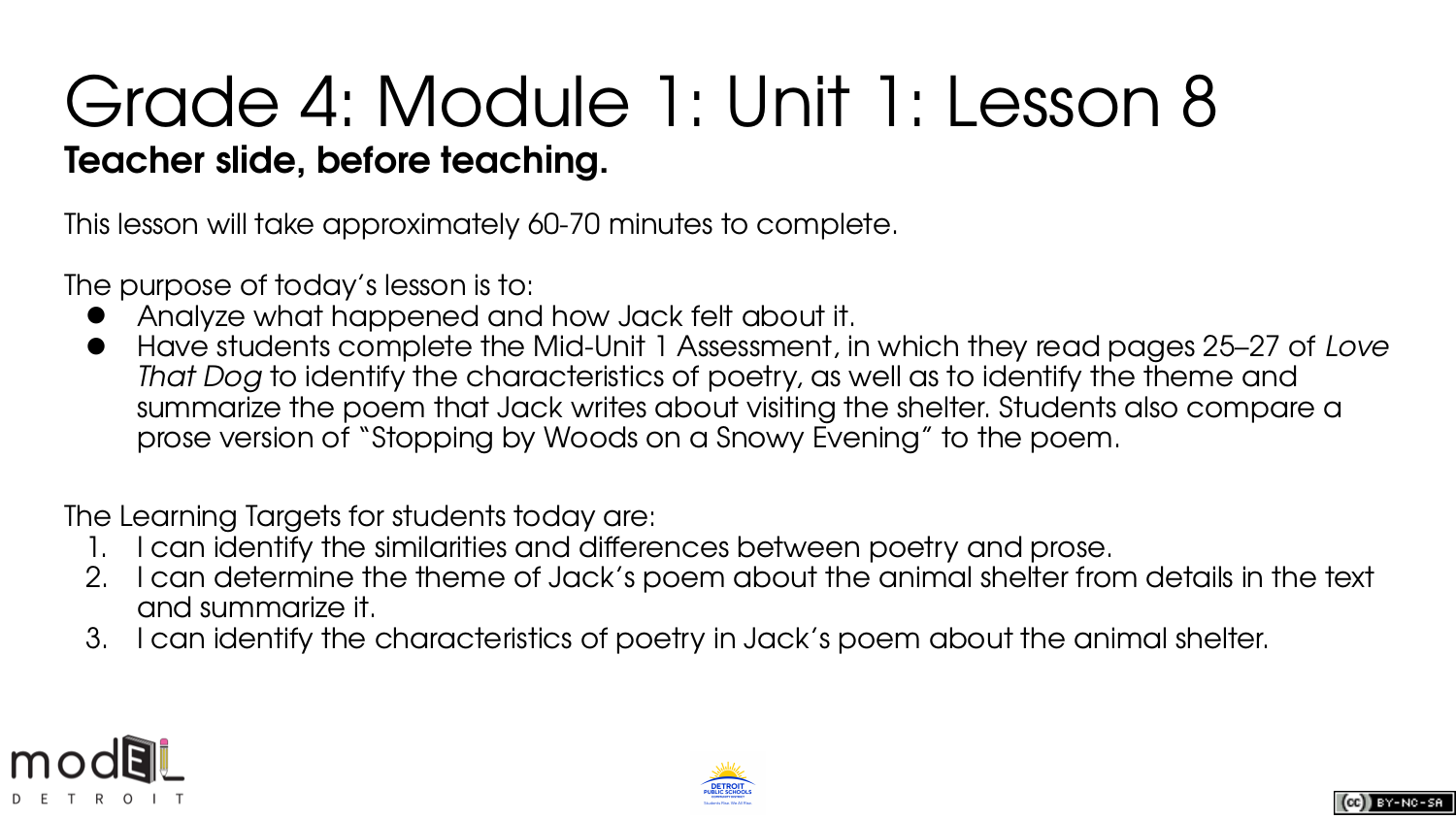

# Grade 4: Module 1: Unit 1: Lesson 8
Teacher slide, before teaching.
This lesson will take approximately 60-70 minutes to complete.

The purpose of today’s lesson is to:
Analyze what happened and how Jack felt about it.
Have students complete the Mid-Unit 1 Assessment, in which they read pages 25–27 of Love That Dog to identify the characteristics of poetry, as well as to identify the theme and summarize the poem that Jack writes about visiting the shelter. Students also compare a prose version of “Stopping by Woods on a Snowy Evening” to the poem.

The Learning Targets for students today are:
I can identify the similarities and differences between poetry and prose.
I can determine the theme of Jack’s poem about the animal shelter from details in the text and summarize it.
I can identify the characteristics of poetry in Jack’s poem about the animal shelter.